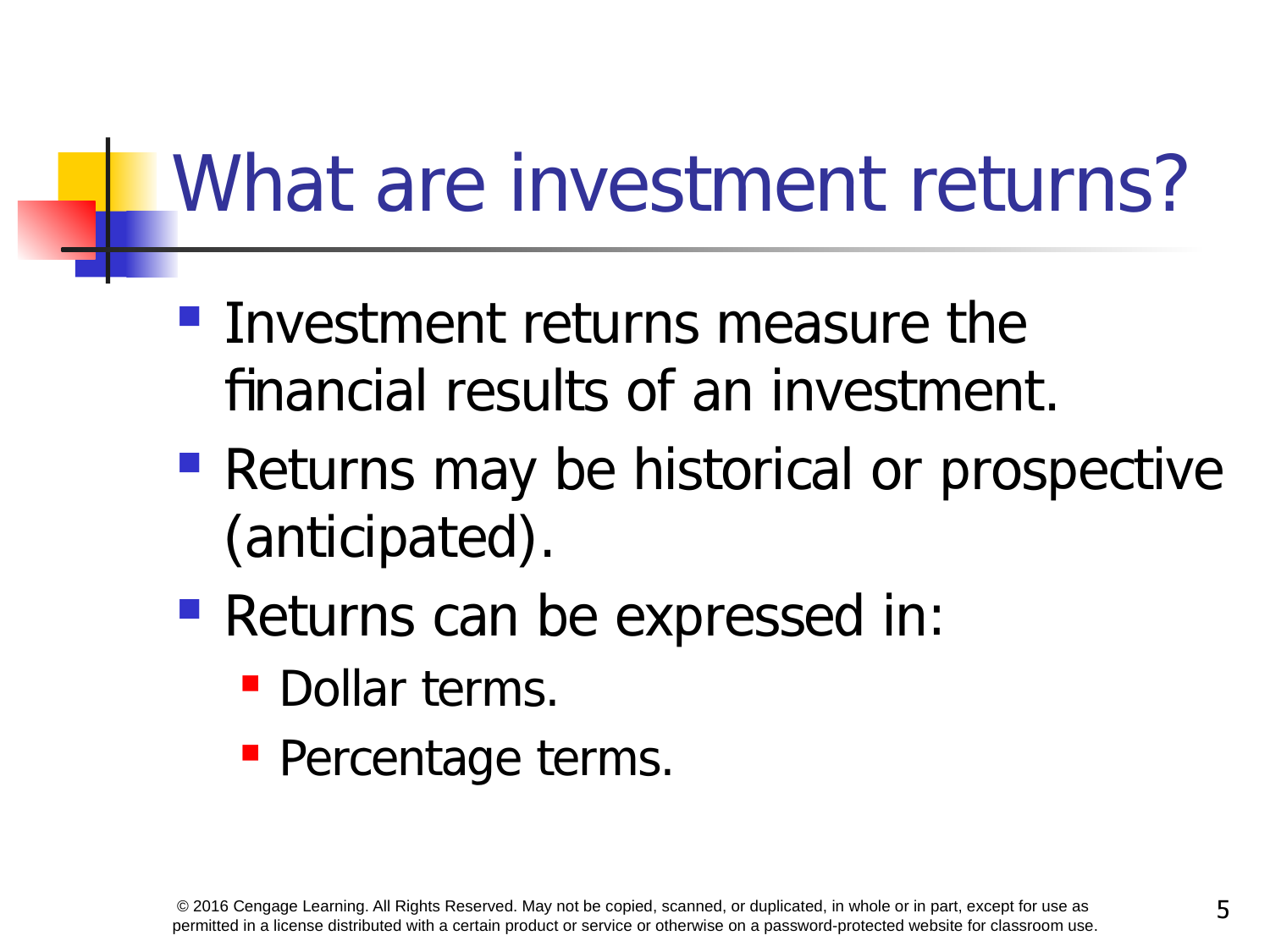

# What are investment returns?
Investment returns measure the financial results of an investment.
Returns may be historical or prospective (anticipated).
Returns can be expressed in:
Dollar terms.
Percentage terms.
5